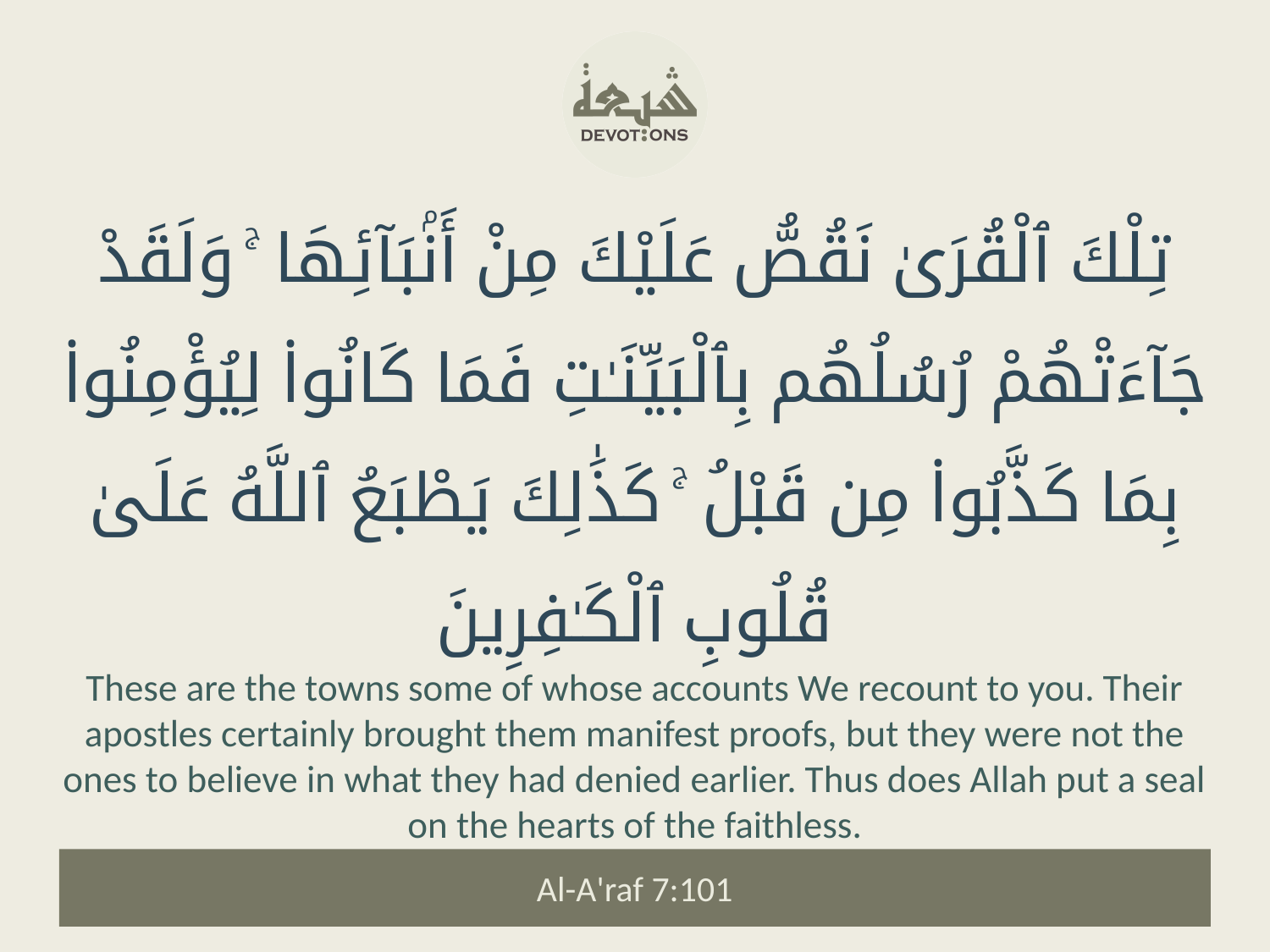

تِلْكَ ٱلْقُرَىٰ نَقُصُّ عَلَيْكَ مِنْ أَنۢبَآئِهَا ۚ وَلَقَدْ جَآءَتْهُمْ رُسُلُهُم بِٱلْبَيِّنَـٰتِ فَمَا كَانُوا۟ لِيُؤْمِنُوا۟ بِمَا كَذَّبُوا۟ مِن قَبْلُ ۚ كَذَٰلِكَ يَطْبَعُ ٱللَّهُ عَلَىٰ قُلُوبِ ٱلْكَـٰفِرِينَ
These are the towns some of whose accounts We recount to you. Their apostles certainly brought them manifest proofs, but they were not the ones to believe in what they had denied earlier. Thus does Allah put a seal on the hearts of the faithless.
Al-A'raf 7:101